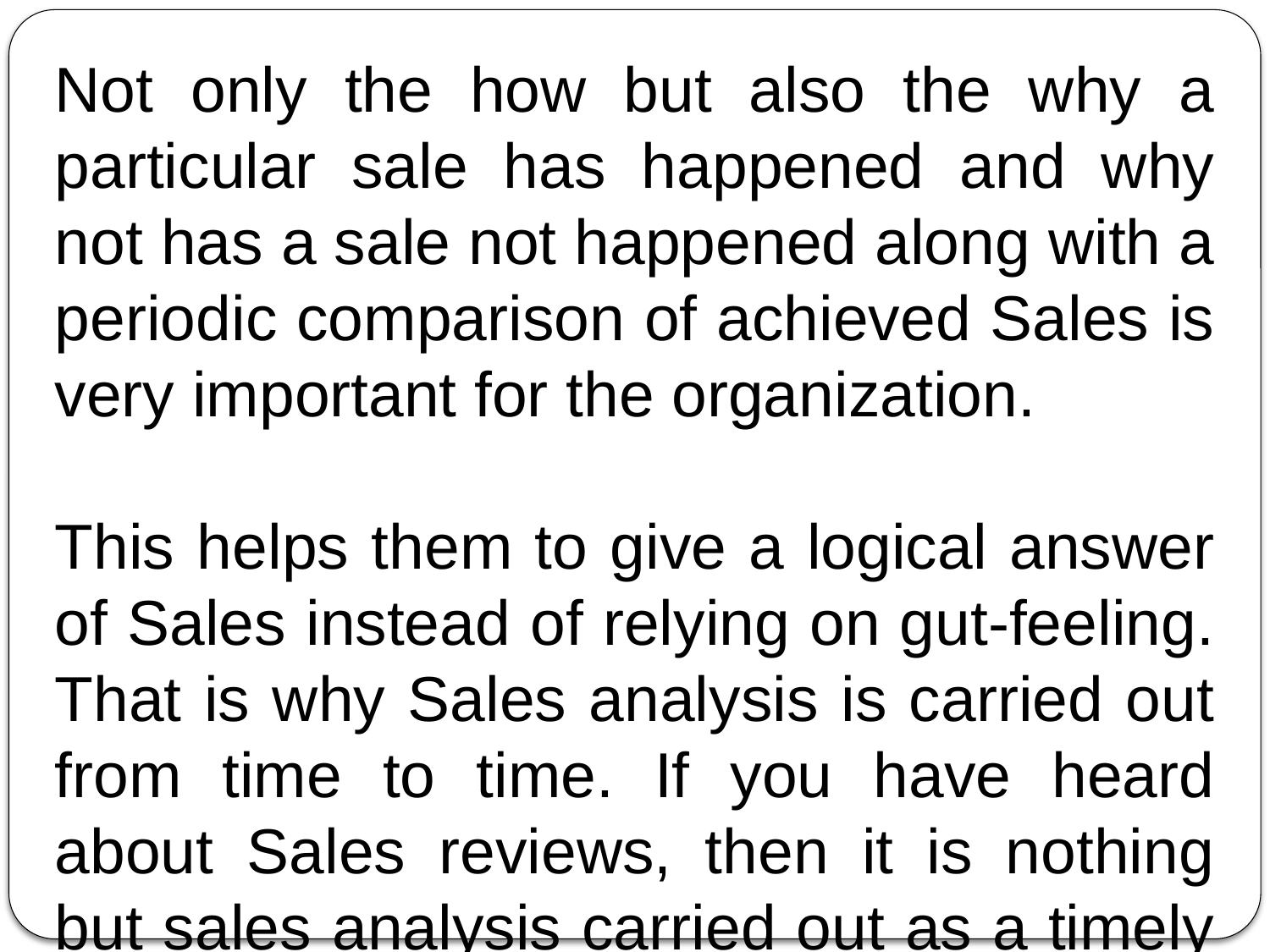

Not only the how but also the why a particular sale has happened and why not has a sale not happened along with a periodic comparison of achieved Sales is very important for the organization.

This helps them to give a logical answer of Sales instead of relying on gut-feeling. That is why Sales analysis is carried out from time to time. If you have heard about Sales reviews, then it is nothing but sales analysis carried out as a timely activity.